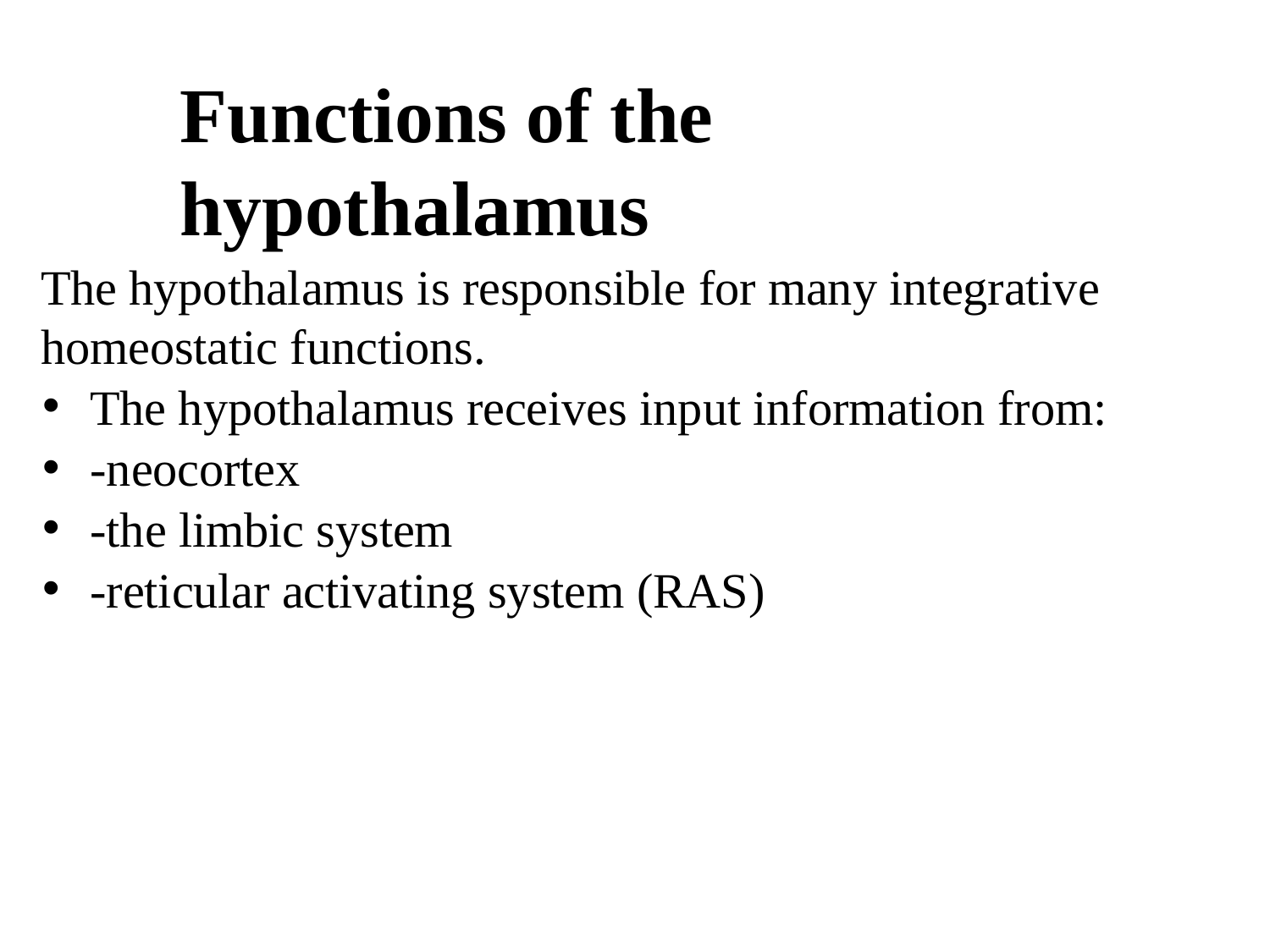

# Functions of the hypothalamus

The hypothalamus is responsible for many integrative homeostatic functions.
The hypothalamus receives input information from:
-neocortex
-the limbic system
-reticular activating system (RAS)